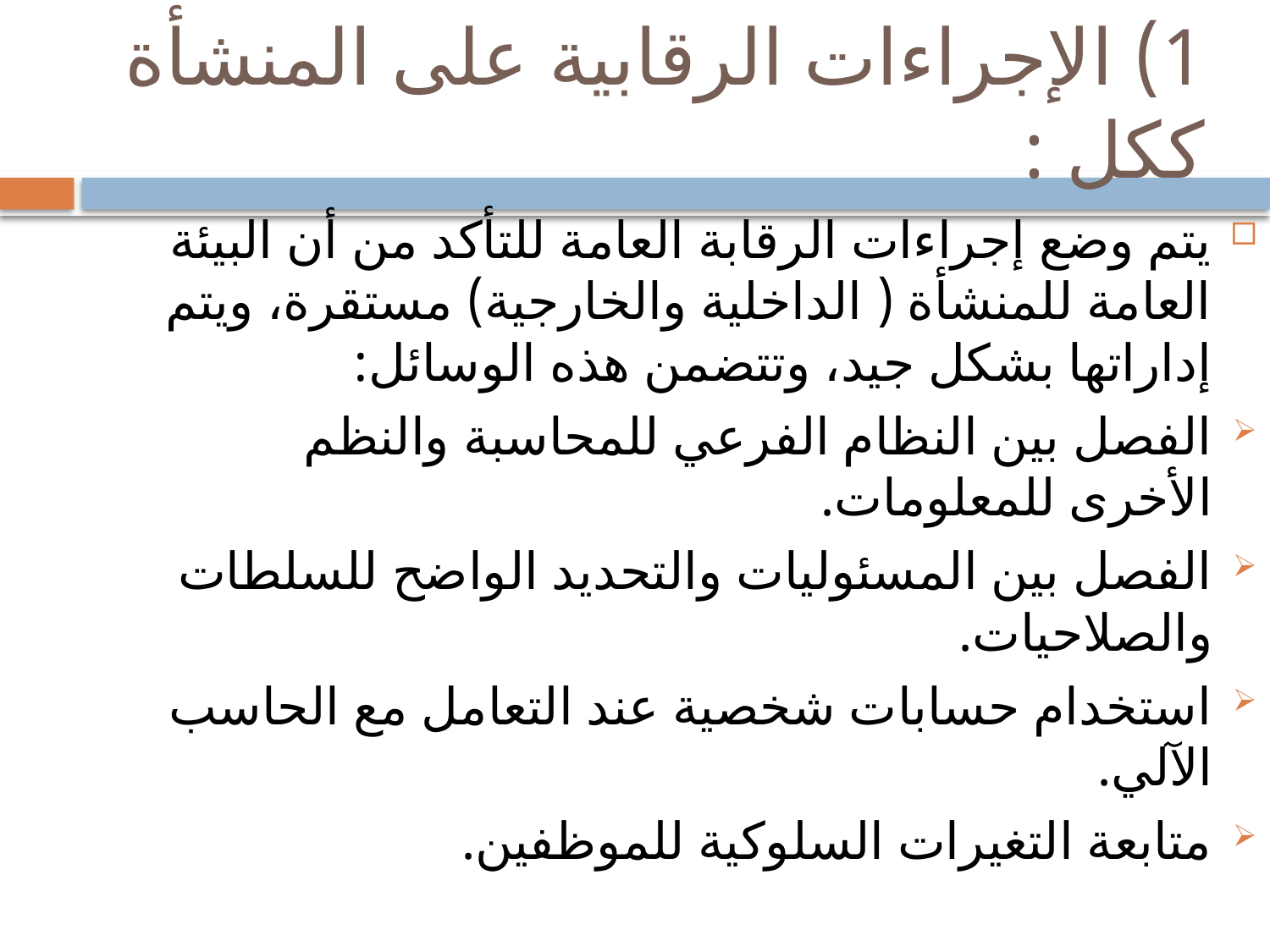

# 1) الإجراءات الرقابية على المنشأة ككل :
يتم وضع إجراءات الرقابة العامة للتأكد من أن البيئة العامة للمنشأة ( الداخلية والخارجية) مستقرة، ويتم إداراتها بشكل جيد، وتتضمن هذه الوسائل:
الفصل بين النظام الفرعي للمحاسبة والنظم الأخرى للمعلومات.
الفصل بين المسئوليات والتحديد الواضح للسلطات والصلاحيات.
استخدام حسابات شخصية عند التعامل مع الحاسب الآلي.
متابعة التغيرات السلوكية للموظفين.